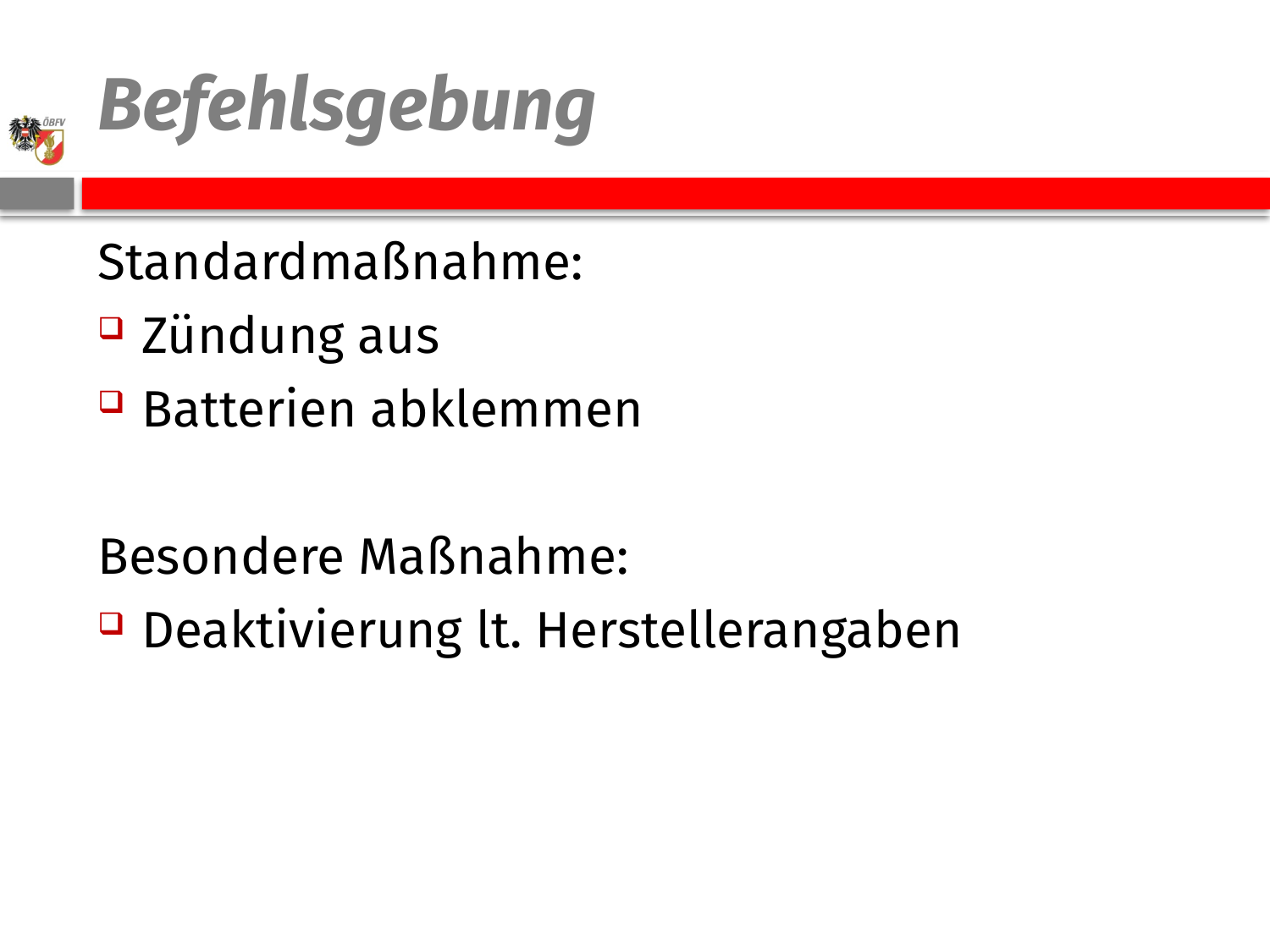

# Befehlsgebung
Standardmaßnahme:
Zündung aus
Batterien abklemmen

Besondere Maßnahme:
Deaktivierung lt. Herstellerangaben